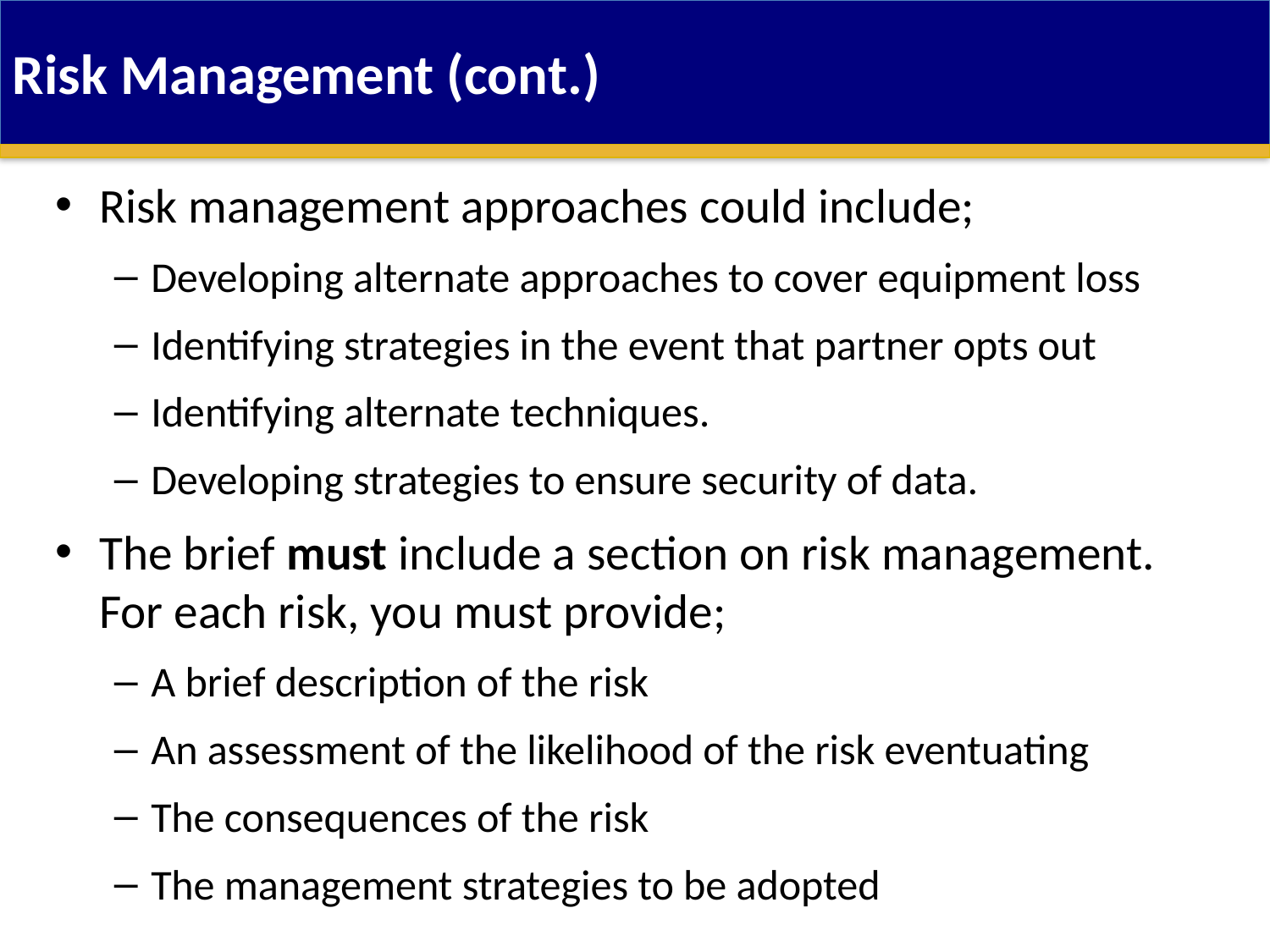

Risk Management (cont.)

Risk management approaches could include;
Developing alternate approaches to cover equipment loss
Identifying strategies in the event that partner opts out
Identifying alternate techniques.
Developing strategies to ensure security of data.
The brief must include a section on risk management. For each risk, you must provide;
A brief description of the risk
An assessment of the likelihood of the risk eventuating
The consequences of the risk
The management strategies to be adopted